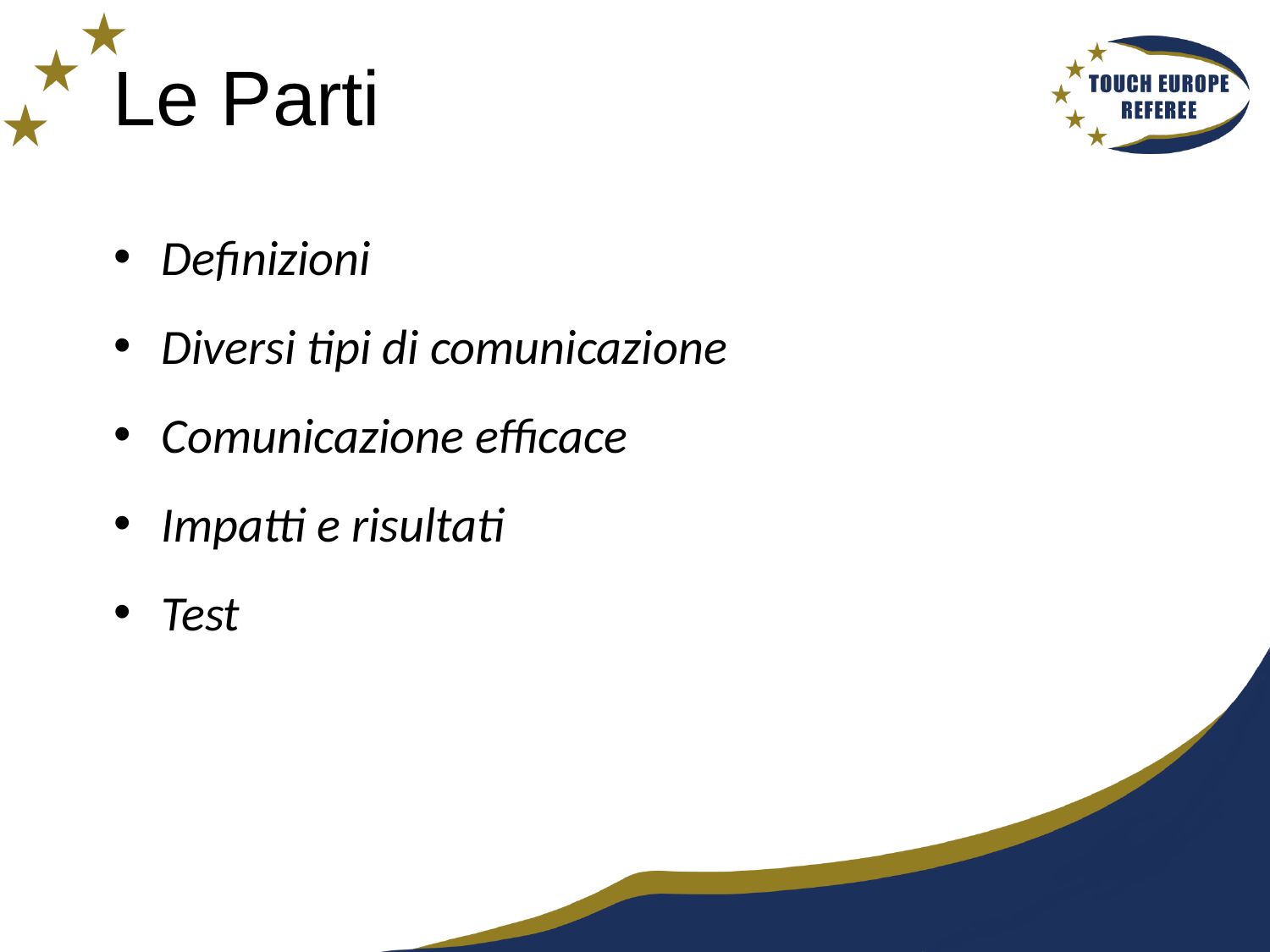

# Le Parti
Definizioni
Diversi tipi di comunicazione
Comunicazione efficace
Impatti e risultati
Test